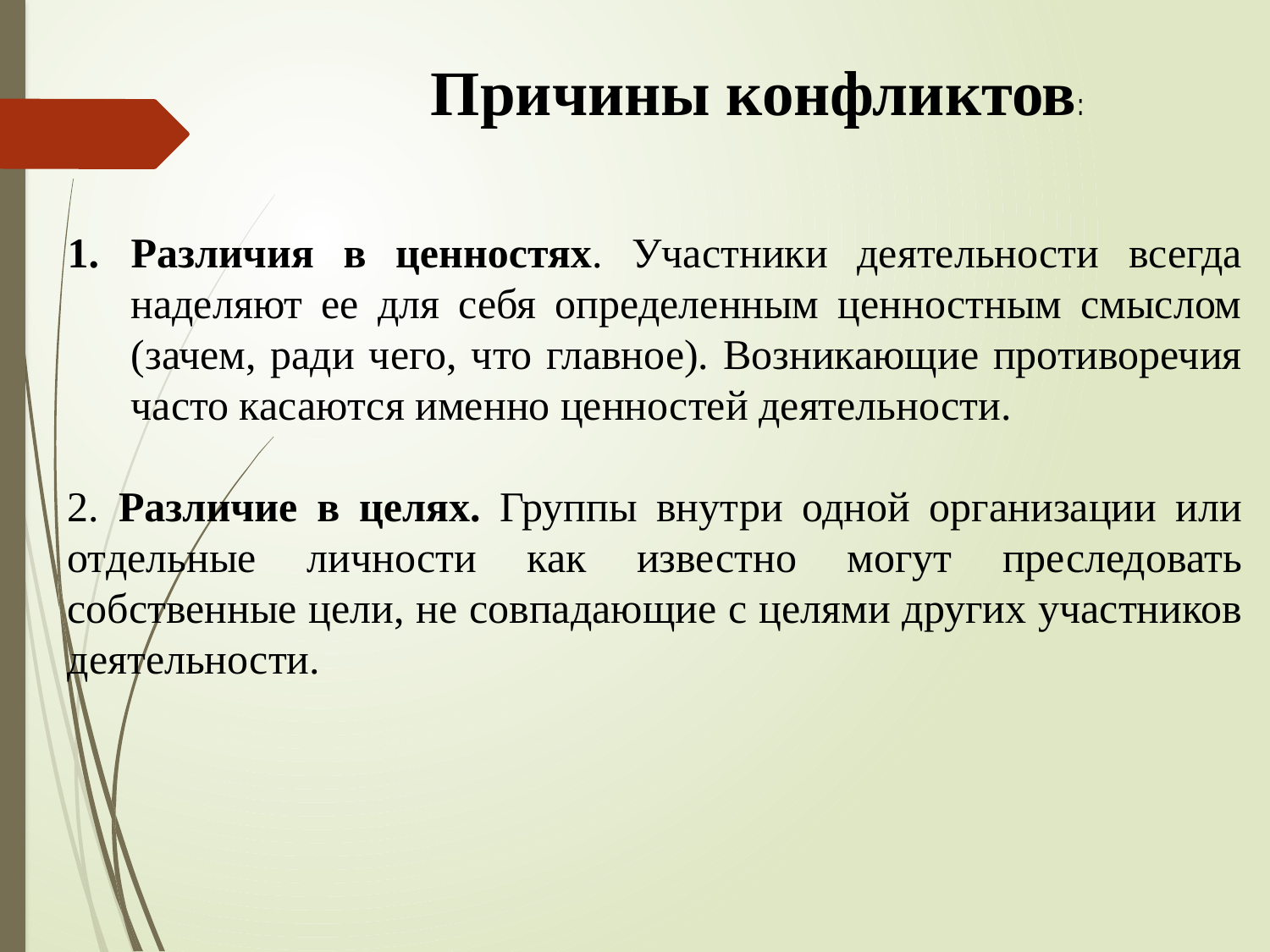

Причины конфликтов:
Различия в ценностях. Участники деятельности всегда наделяют ее для себя определенным ценностным смыслом (зачем, ради чего, что главное). Возникающие противоречия часто касаются именно ценностей деятельности.

2. Различие в целях. Группы внутри одной организации или отдельные личности как известно могут преследовать собственные цели, не совпадающие с целями других участников деятельности.